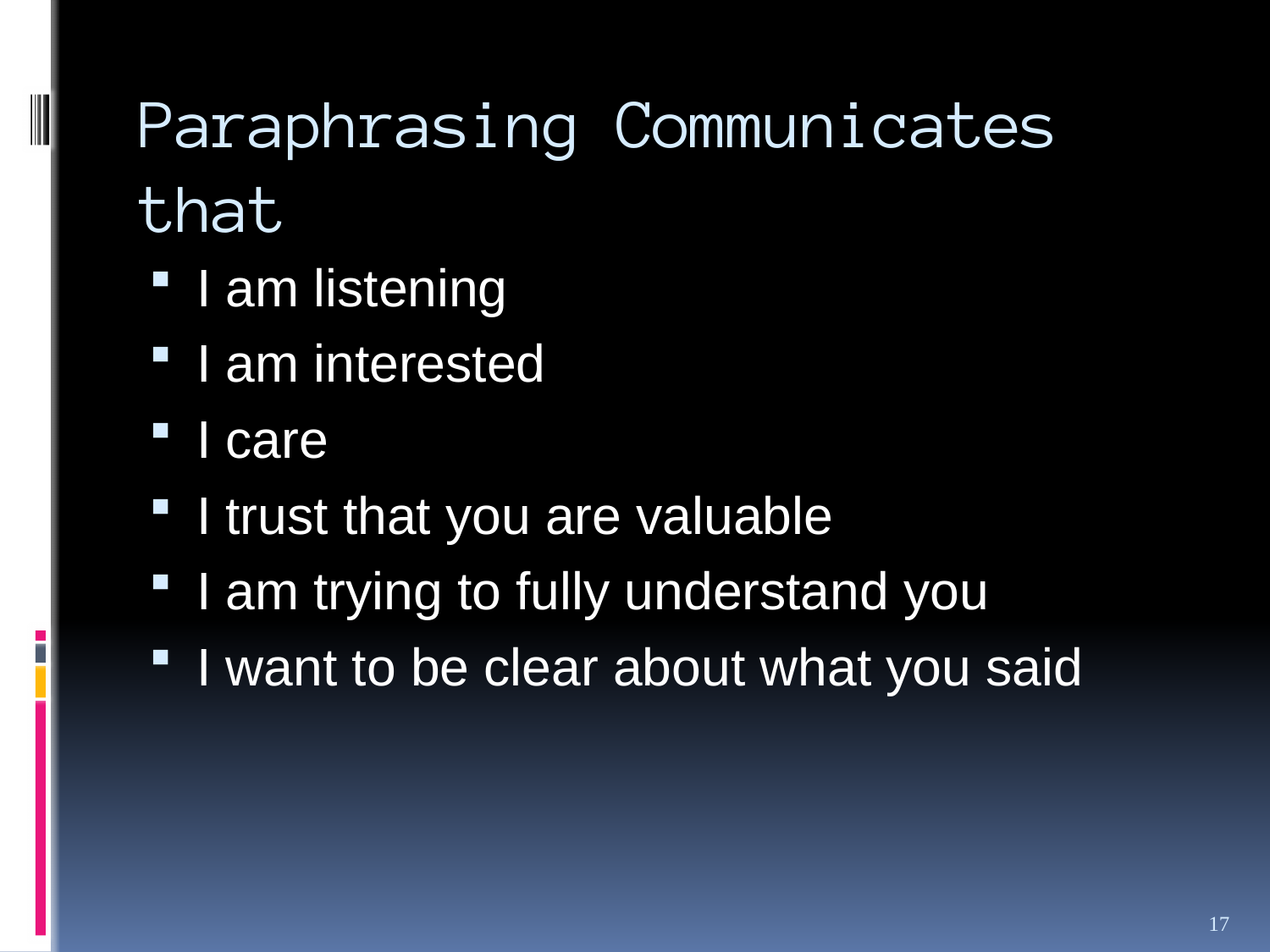

# Paraphrasing Communicates that
I am listening
I am interested
I care
I trust that you are valuable
I am trying to fully understand you
I want to be clear about what you said
17